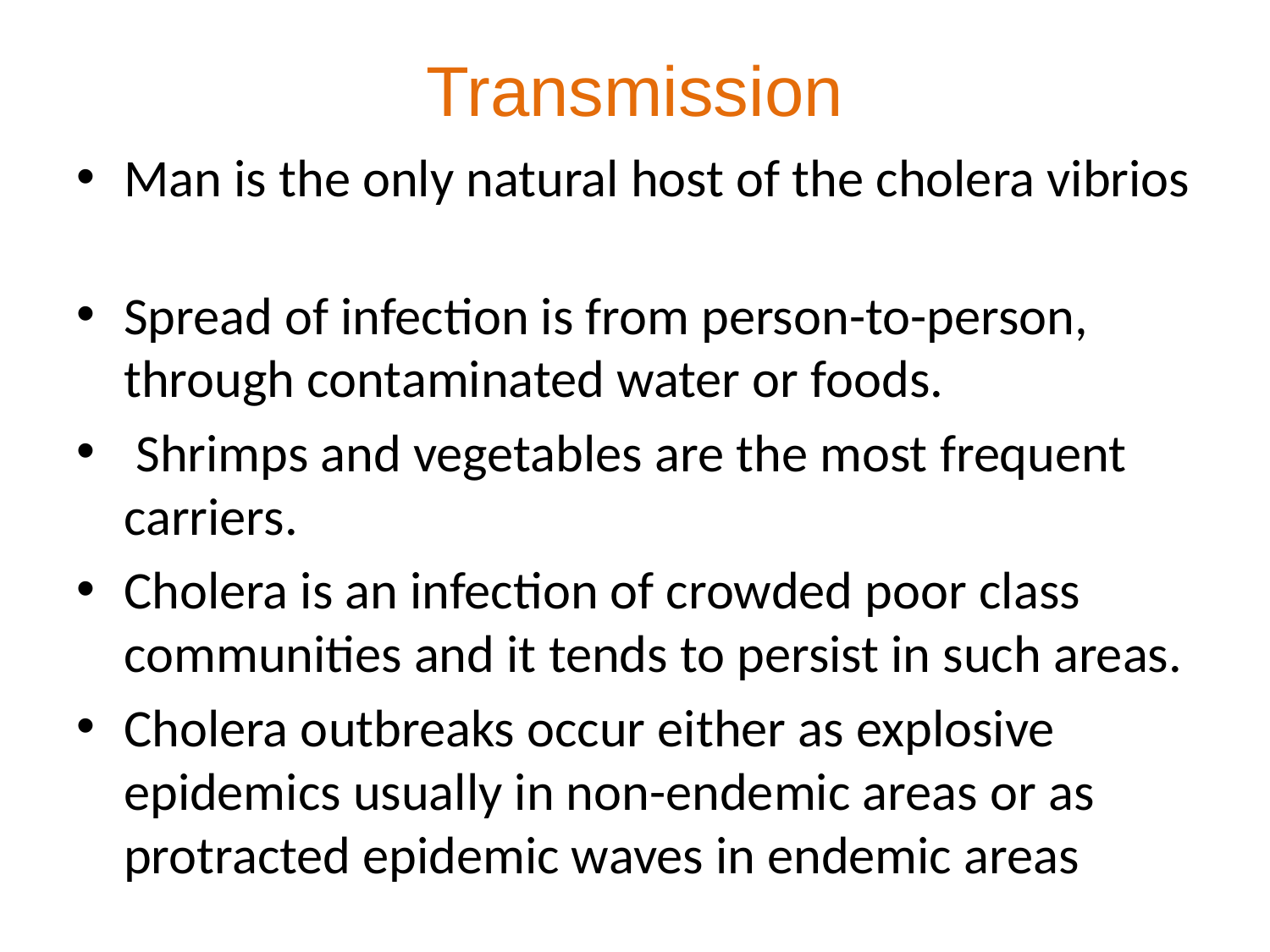

# Transmission
Man is the only natural host of the cholera vibrios
Spread of infection is from person-to-person, through contaminated water or foods.
 Shrimps and vegetables are the most frequent carriers.
Cholera is an infection of crowded poor class communities and it tends to persist in such areas.
Cholera outbreaks occur either as explosive epidemics usually in non-endemic areas or as protracted epidemic waves in endemic areas